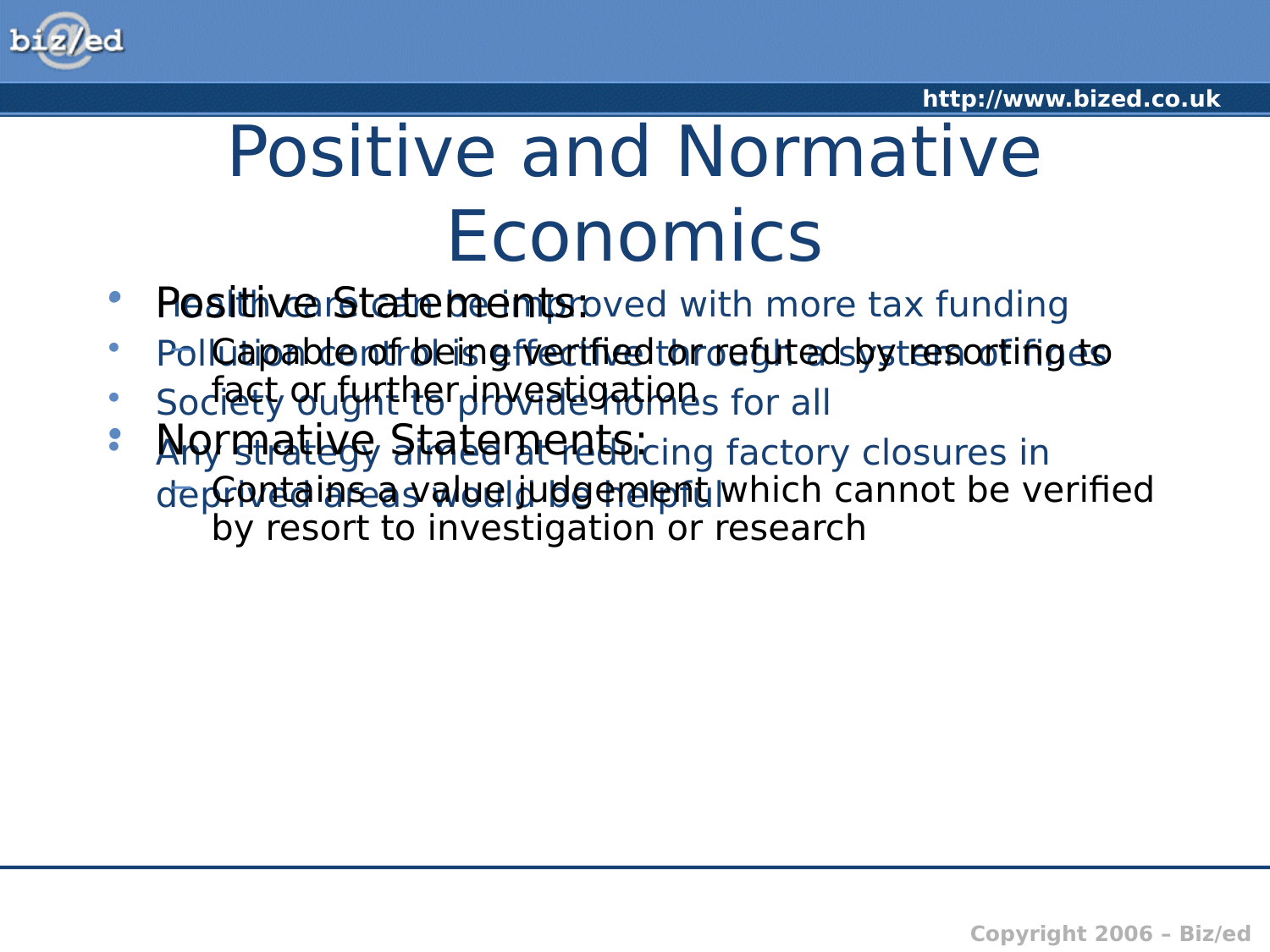

# Positive and Normative Economics
Health care can be improved with more tax funding
Pollution control is effective through a system of fines
Society ought to provide homes for all
Any strategy aimed at reducing factory closures in deprived areas would be helpful
Positive Statements:
Capable of being verified or refuted by resorting to fact or further investigation
Normative Statements:
Contains a value judgement which cannot be verified by resort to investigation or research